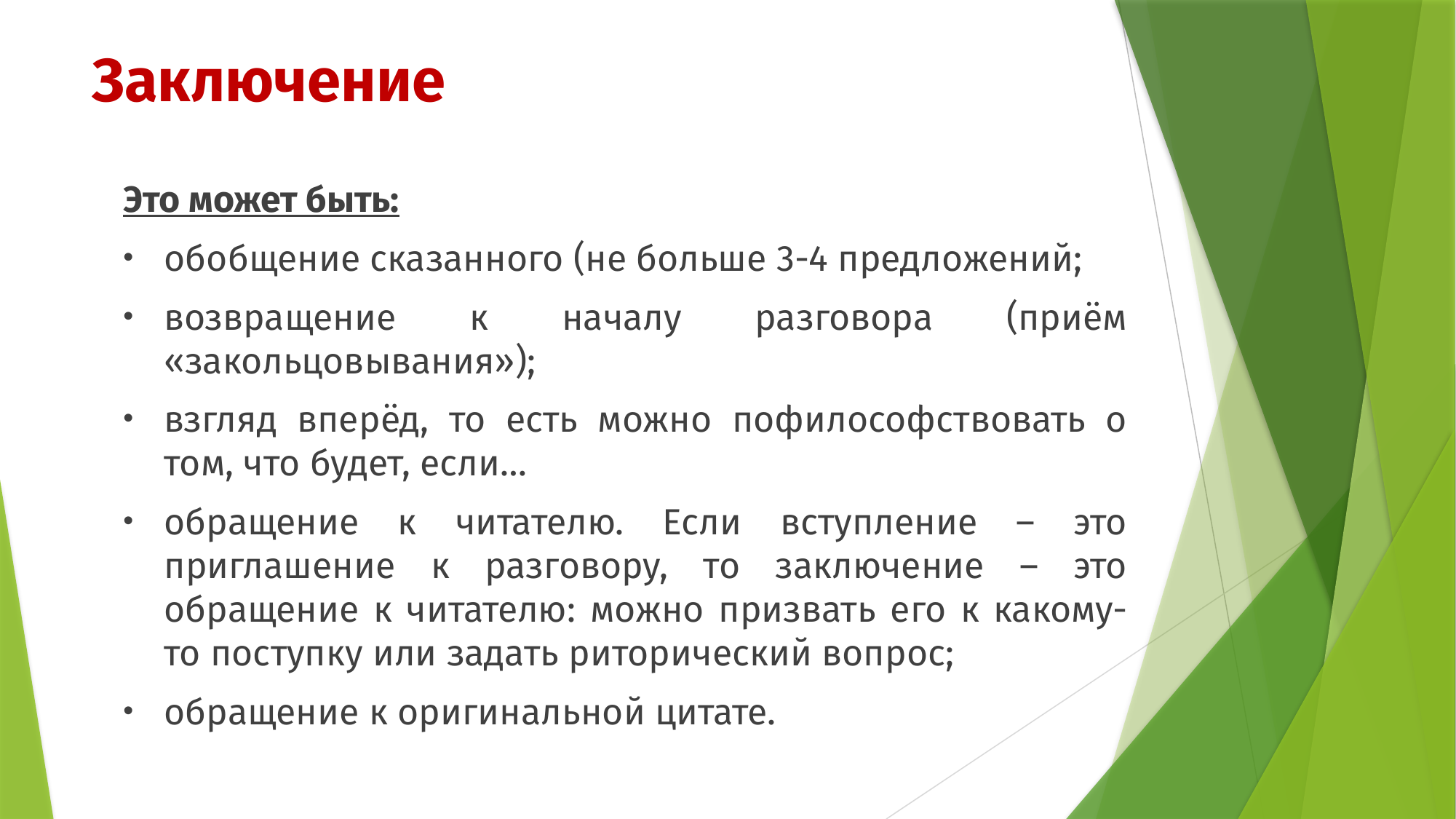

# Заключение
Это может быть:
обобщение сказанного (не больше 3-4 предложений;
возвращение к началу разговора (приём «закольцовывания»);
взгляд вперёд, то есть можно пофилософствовать о том, что будет, если…
обращение к читателю. Если вступление – это приглашение к разговору, то заключение – это обращение к читателю: можно призвать его к какому-то поступку или задать риторический вопрос;
обращение к оригинальной цитате.